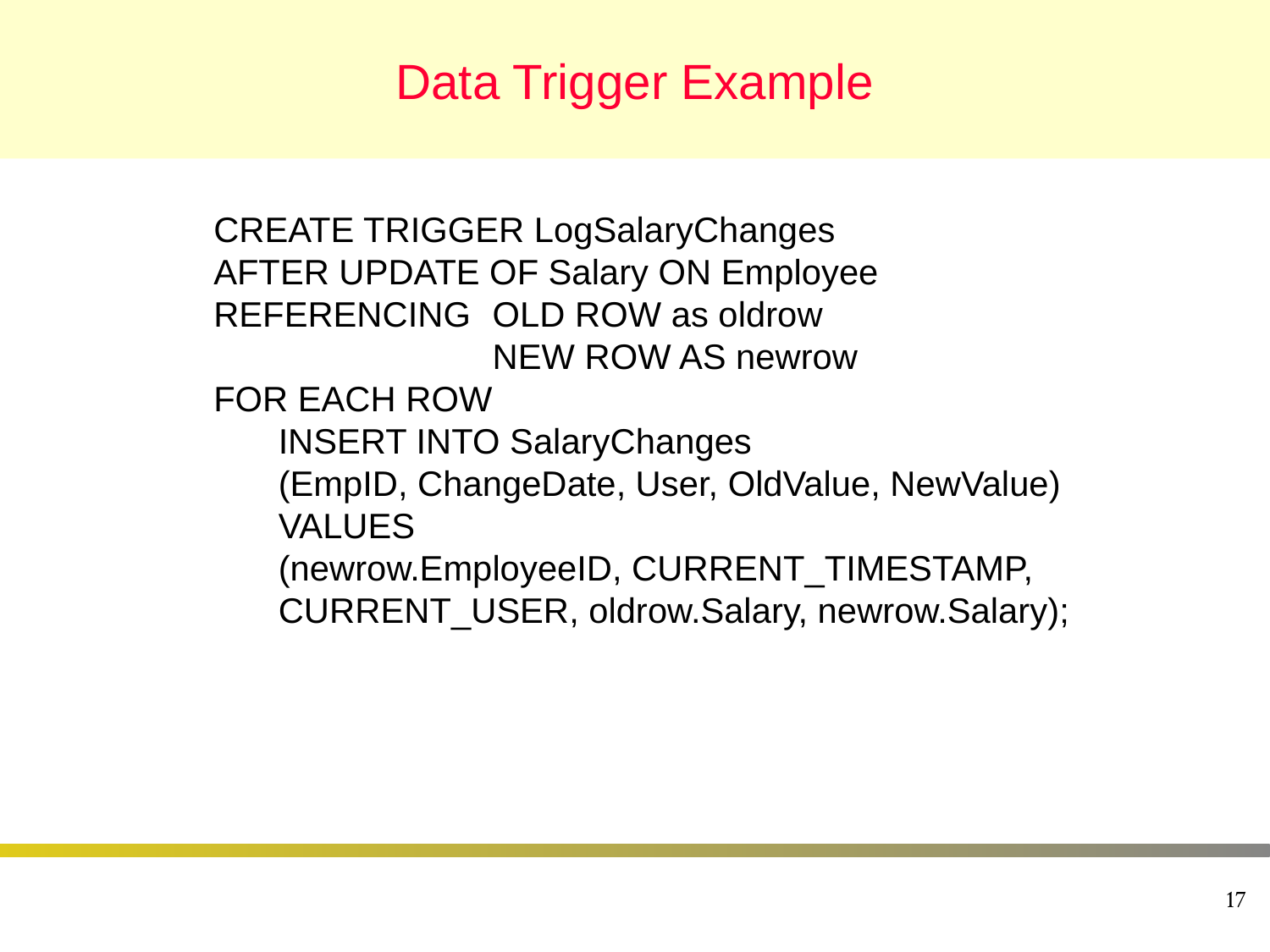

# Data Trigger Example
CREATE TRIGGER LogSalaryChanges
AFTER UPDATE OF Salary ON Employee
REFERENCING	OLD ROW as oldrow
		NEW ROW AS newrow
FOR EACH ROW
	INSERT INTO SalaryChanges
	(EmpID, ChangeDate, User, OldValue, NewValue)
	VALUES
	(newrow.EmployeeID, CURRENT_TIMESTAMP,
	CURRENT_USER, oldrow.Salary, newrow.Salary);

17